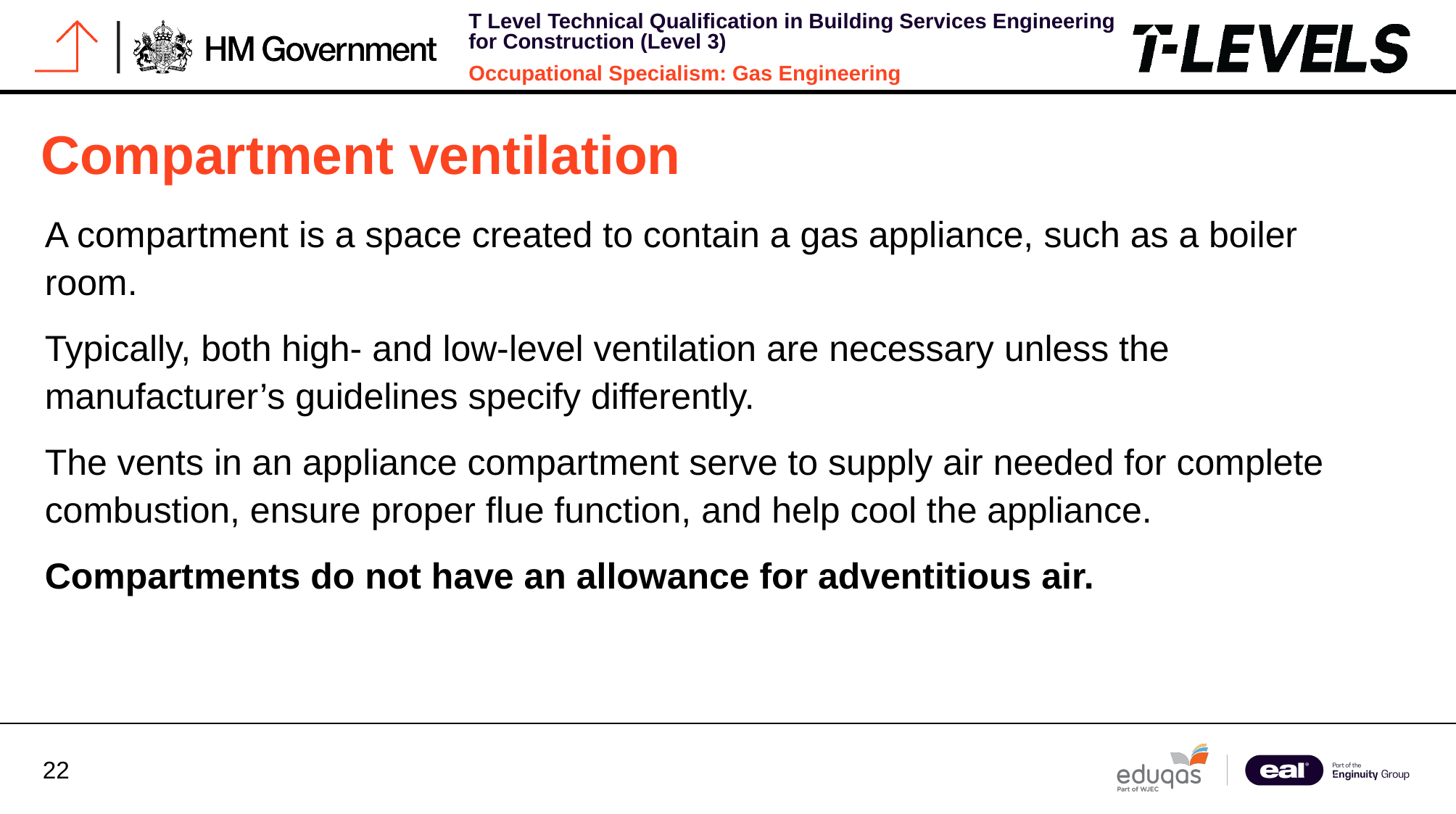

# Compartment ventilation
A compartment is a space created to contain a gas appliance, such as a boiler room.
Typically, both high- and low-level ventilation are necessary unless the manufacturer’s guidelines specify differently.
The vents in an appliance compartment serve to supply air needed for complete combustion, ensure proper flue function, and help cool the appliance.
Compartments do not have an allowance for adventitious air.